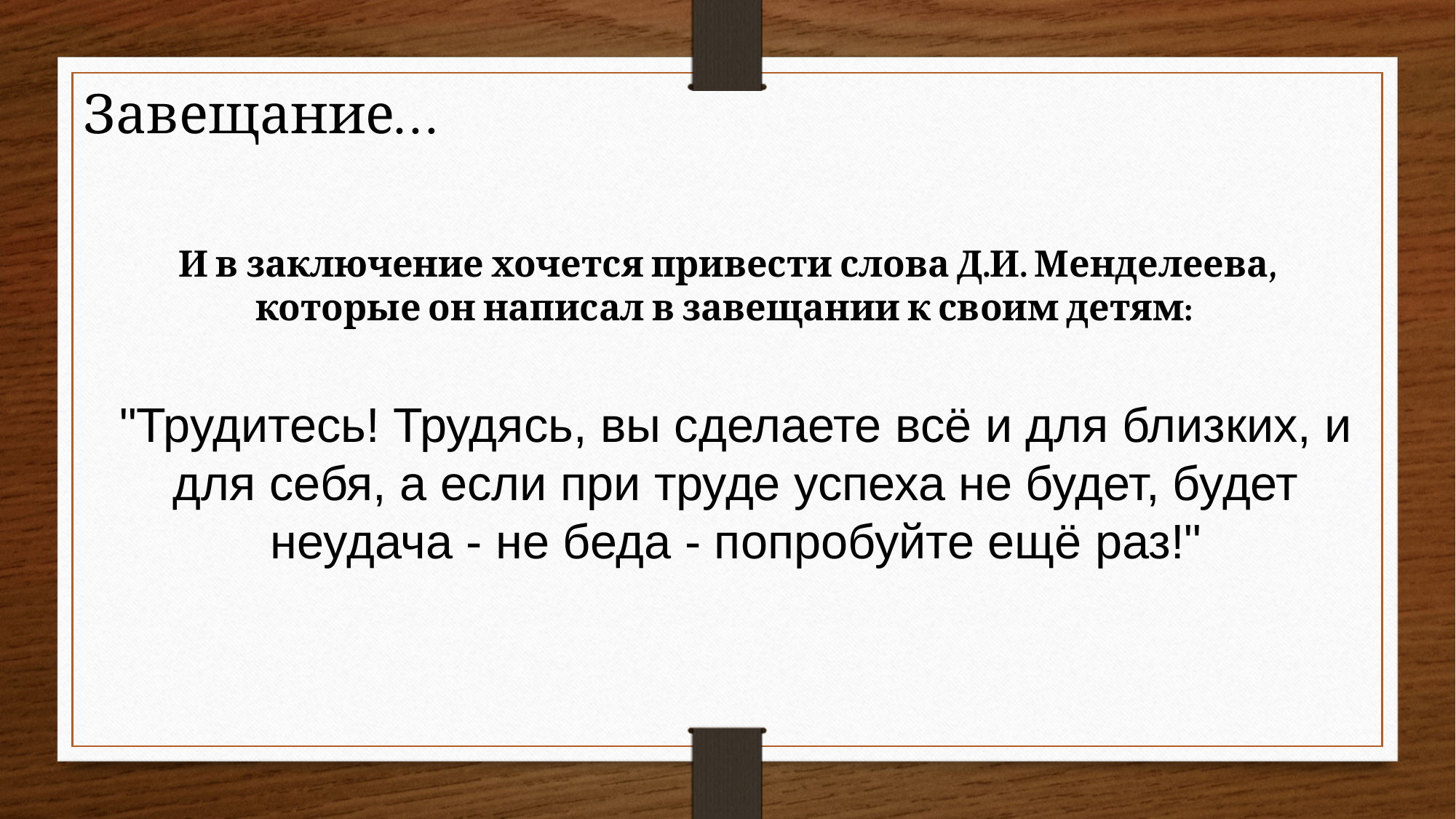

Завещание…
И в заключение хочется привести слова Д.И. Менделеева, которые он написал в завещании к своим детям:
"Трудитесь! Трудясь, вы сделаете всё и для близких, и для себя, а если при труде успеха не будет, будет неудача - не беда - попробуйте ещё раз!"